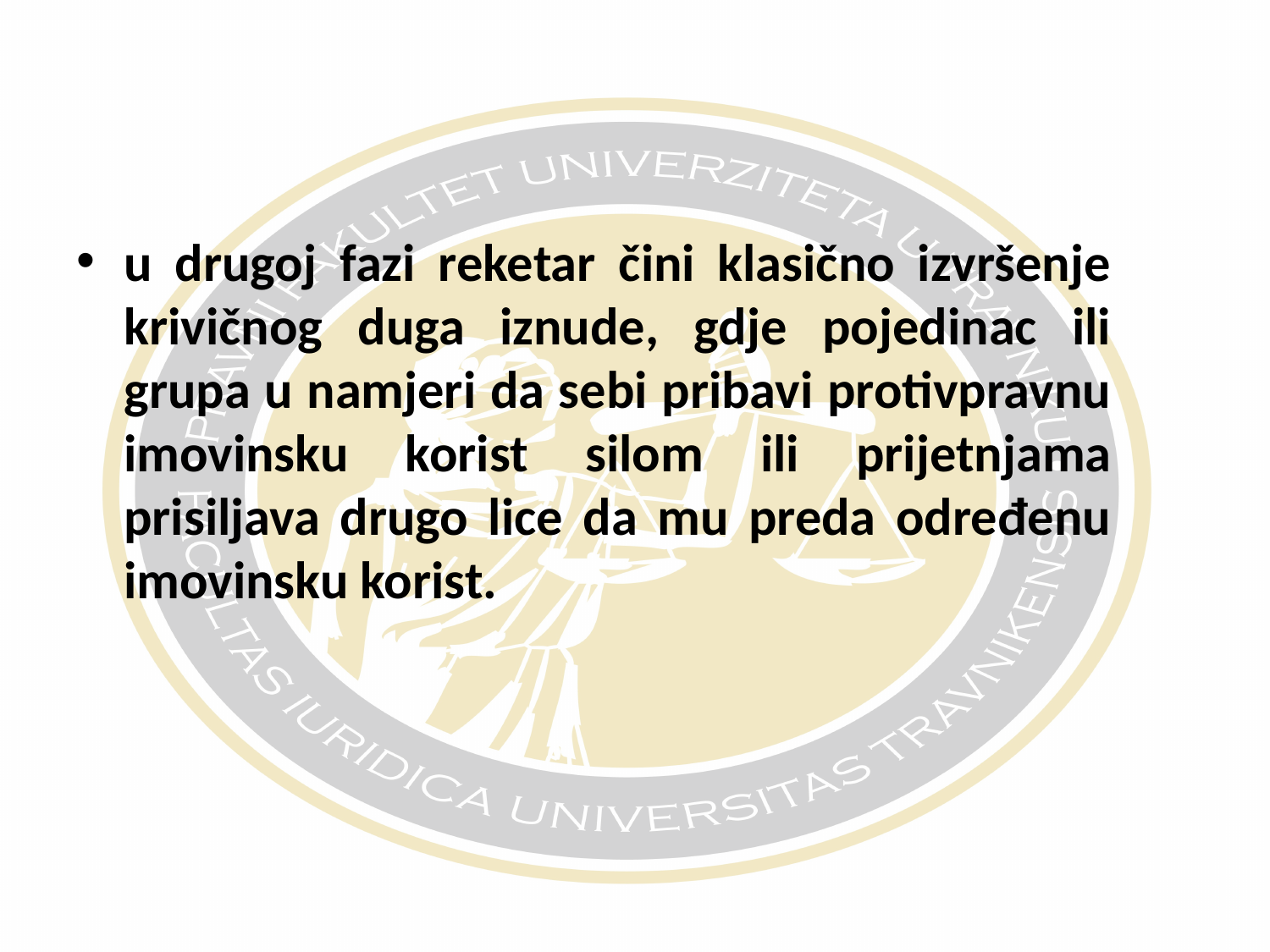

#
u drugoj fazi reketar čini klasično izvršenje krivičnog duga iznude, gdje pojedinac ili grupa u namjeri da sebi pribavi protivpravnu imovinsku korist silom ili prijetnjama prisiljava drugo lice da mu preda određenu imovinsku korist.